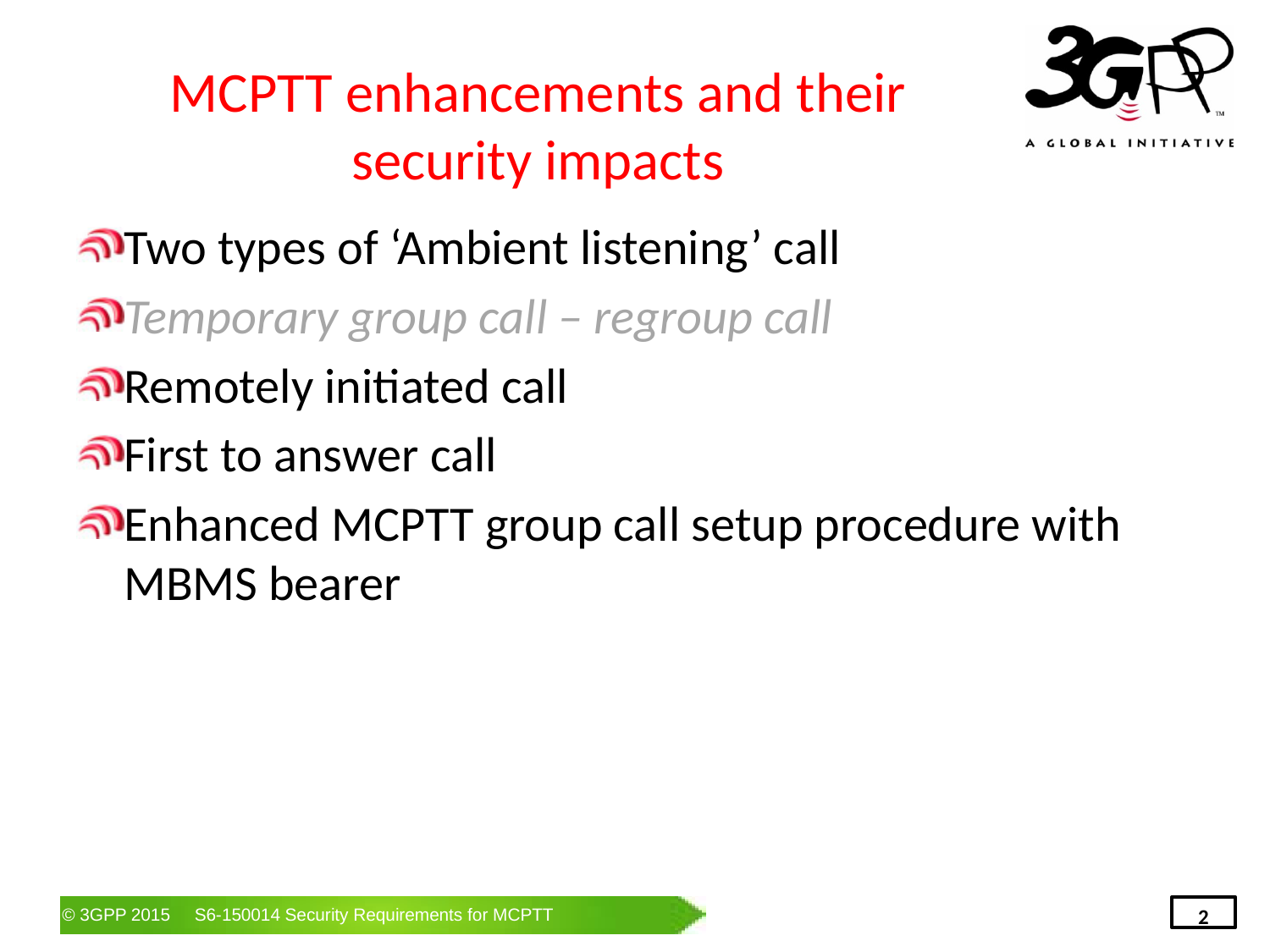

# MCPTT enhancements and their security impacts
Two types of ‘Ambient listening’ call
Temporary group call – regroup call
Remotely initiated call
First to answer call
Enhanced MCPTT group call setup procedure with MBMS bearer